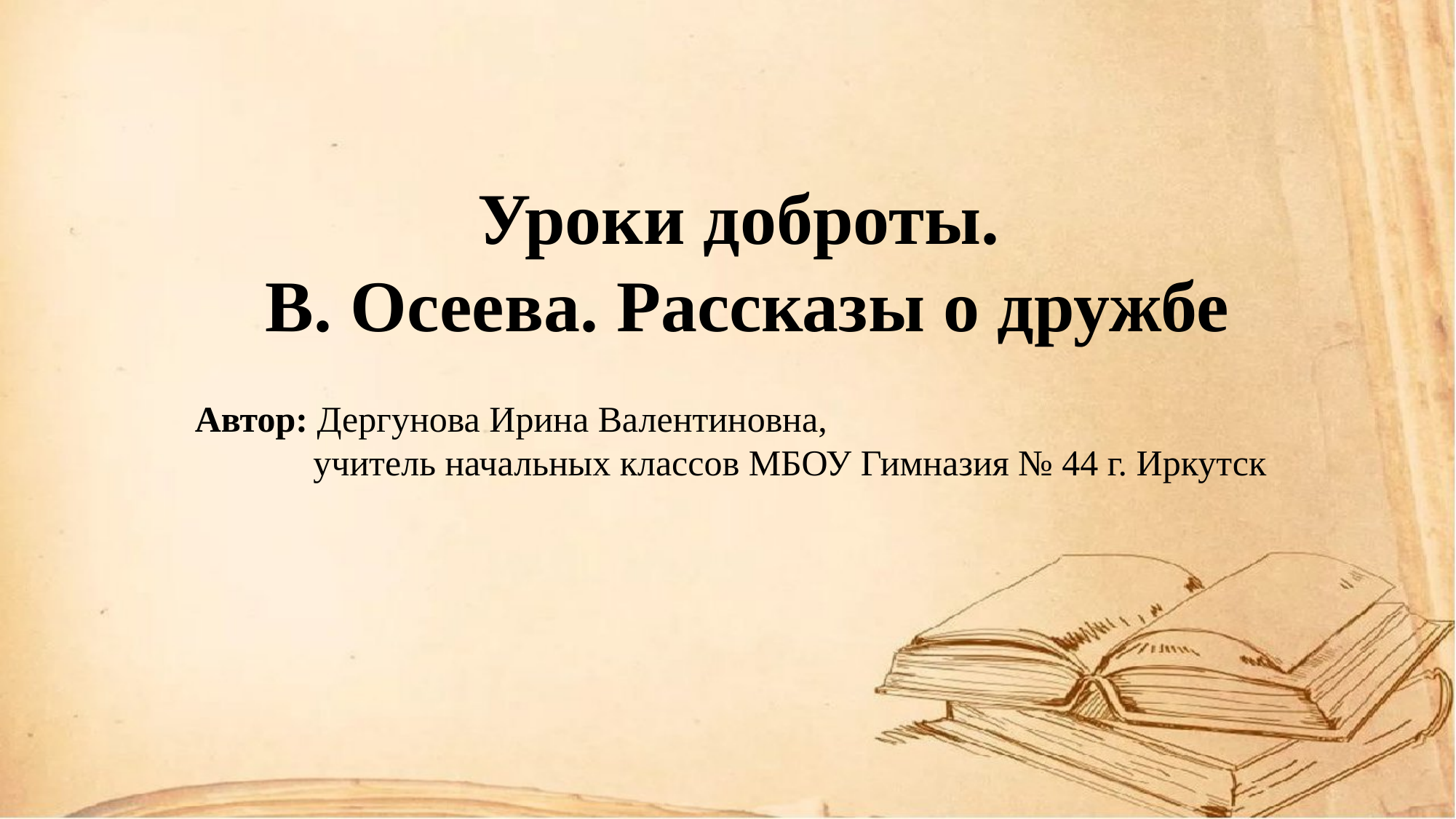

Уроки доброты.
В. Осеева. Рассказы о дружбе
Автор: Дергунова Ирина Валентиновна,
         	 учитель начальных классов МБОУ Гимназия № 44 г. Иркутск